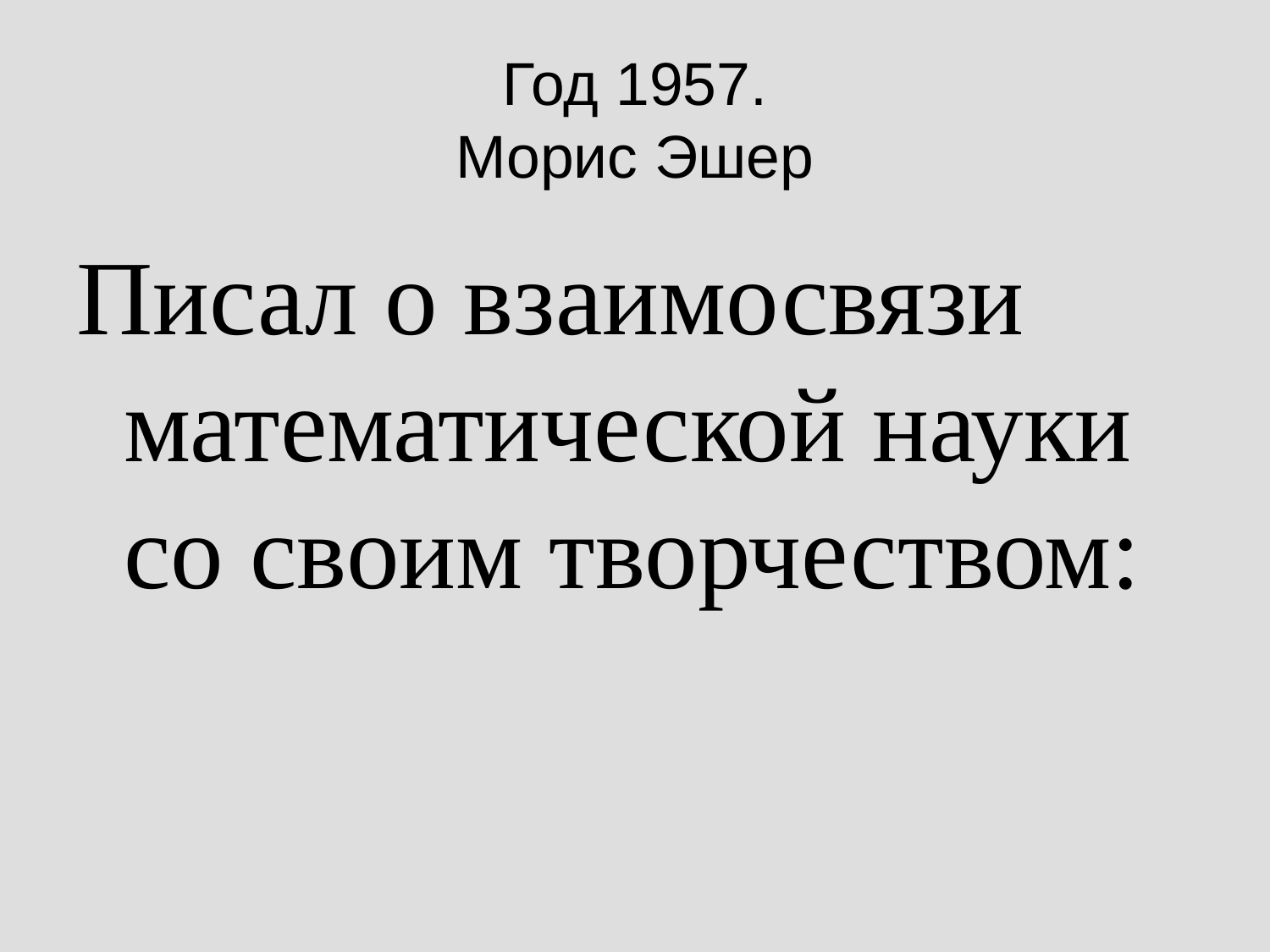

# Год 1957. Морис Эшер
Писал о взаимосвязи математической науки со своим творчеством: